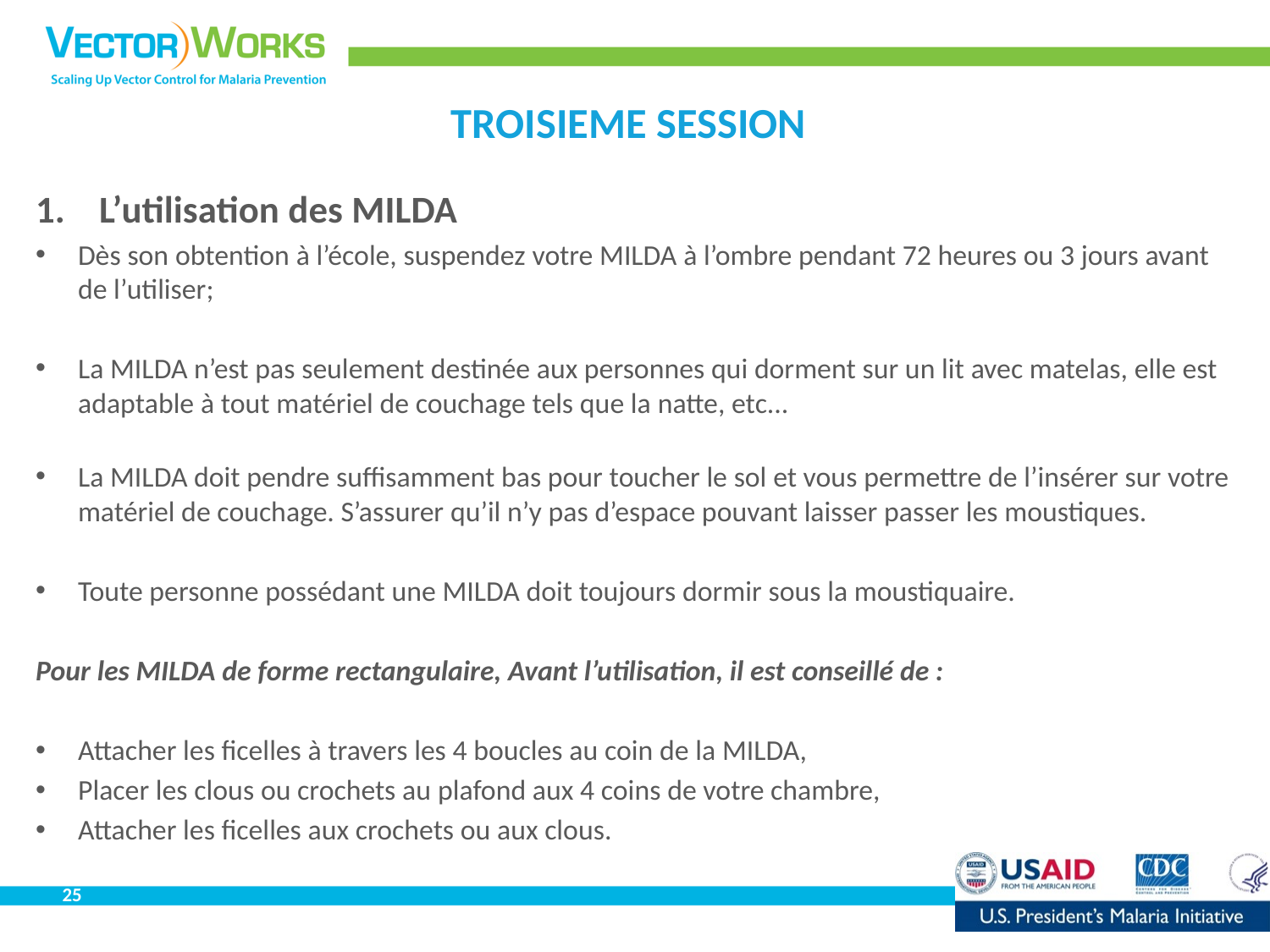

# TROISIEME SESSION
L’utilisation des MILDA
Dès son obtention à l’école, suspendez votre MILDA à l’ombre pendant 72 heures ou 3 jours avant de l’utiliser;

La MILDA n’est pas seulement destinée aux personnes qui dorment sur un lit avec matelas, elle est adaptable à tout matériel de couchage tels que la natte, etc...
La MILDA doit pendre suffisamment bas pour toucher le sol et vous permettre de l’insérer sur votre matériel de couchage. S’assurer qu’il n’y pas d’espace pouvant laisser passer les moustiques.

Toute personne possédant une MILDA doit toujours dormir sous la moustiquaire.

Pour les MILDA de forme rectangulaire, Avant l’utilisation, il est conseillé de :

Attacher les ficelles à travers les 4 boucles au coin de la MILDA,
Placer les clous ou crochets au plafond aux 4 coins de votre chambre,
Attacher les ficelles aux crochets ou aux clous.

25